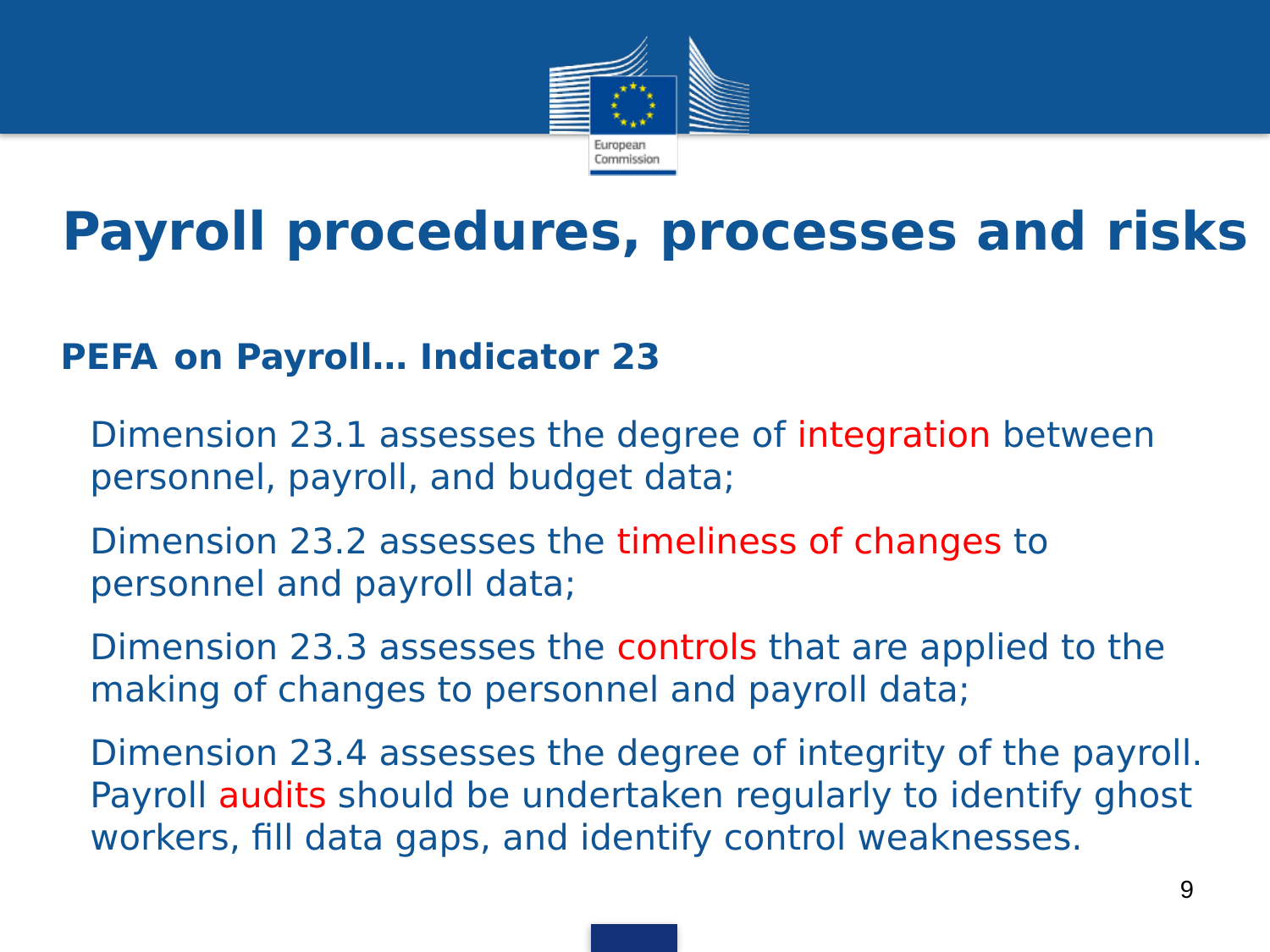

Payroll procedures, processes and risks
# PEFA on Payroll… Indicator 23
Dimension 23.1 assesses the degree of integration between personnel, payroll, and budget data;
Dimension 23.2 assesses the timeliness of changes to personnel and payroll data;
Dimension 23.3 assesses the controls that are applied to the making of changes to personnel and payroll data;
Dimension 23.4 assesses the degree of integrity of the payroll. Payroll audits should be undertaken regularly to identify ghost workers, fill data gaps, and identify control weaknesses.
9